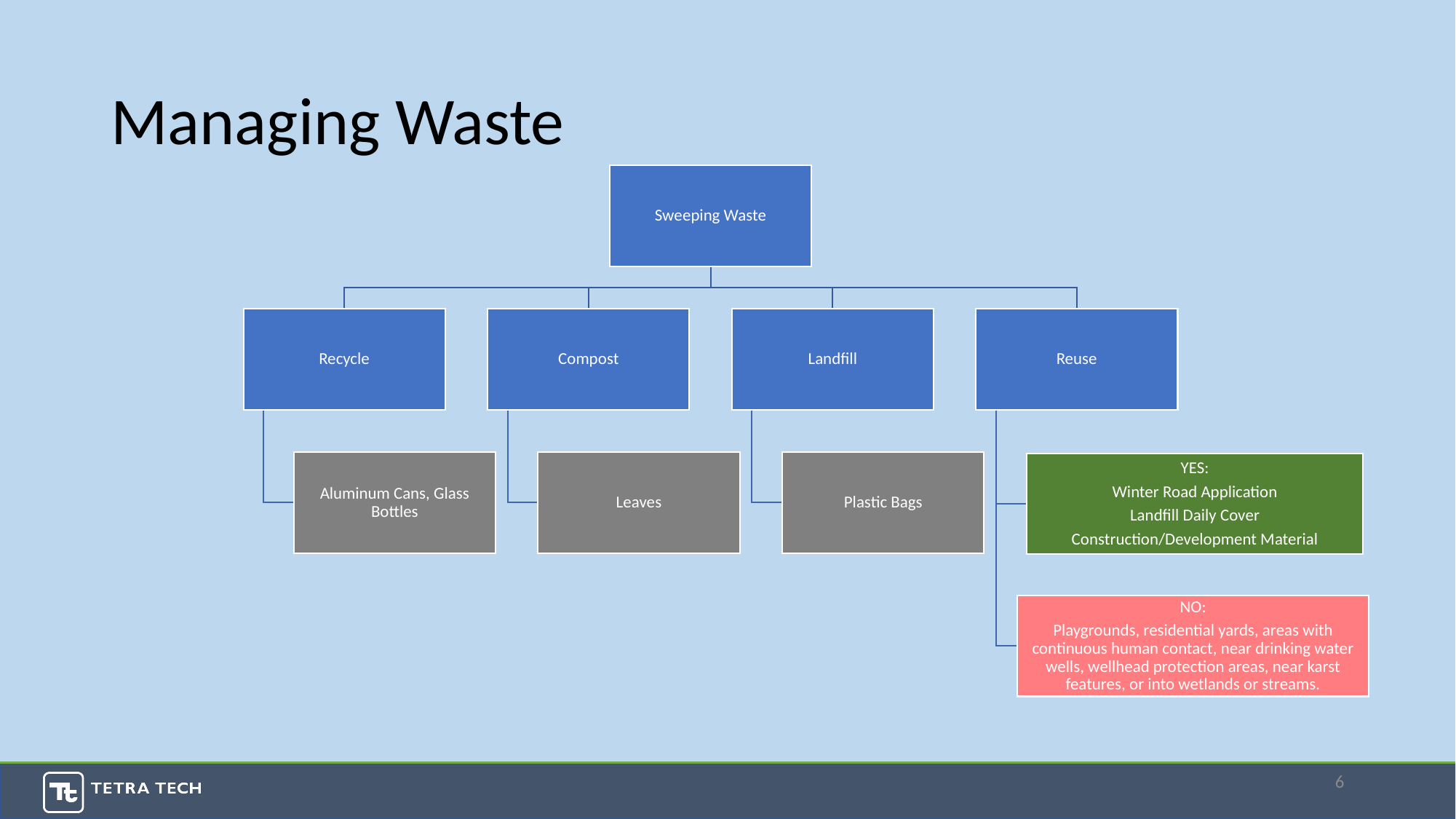

# Managing Waste
Sweeping Waste
Recycle
Aluminum Cans, Glass Bottles
Compost
Leaves
Landfill
Plastic Bags
Reuse
YES:
Winter Road Application
Landfill Daily Cover
Construction/Development Material
NO:
Playgrounds, residential yards, areas with continuous human contact, near drinking water wells, wellhead protection areas, near karst features, or into wetlands or streams.
6